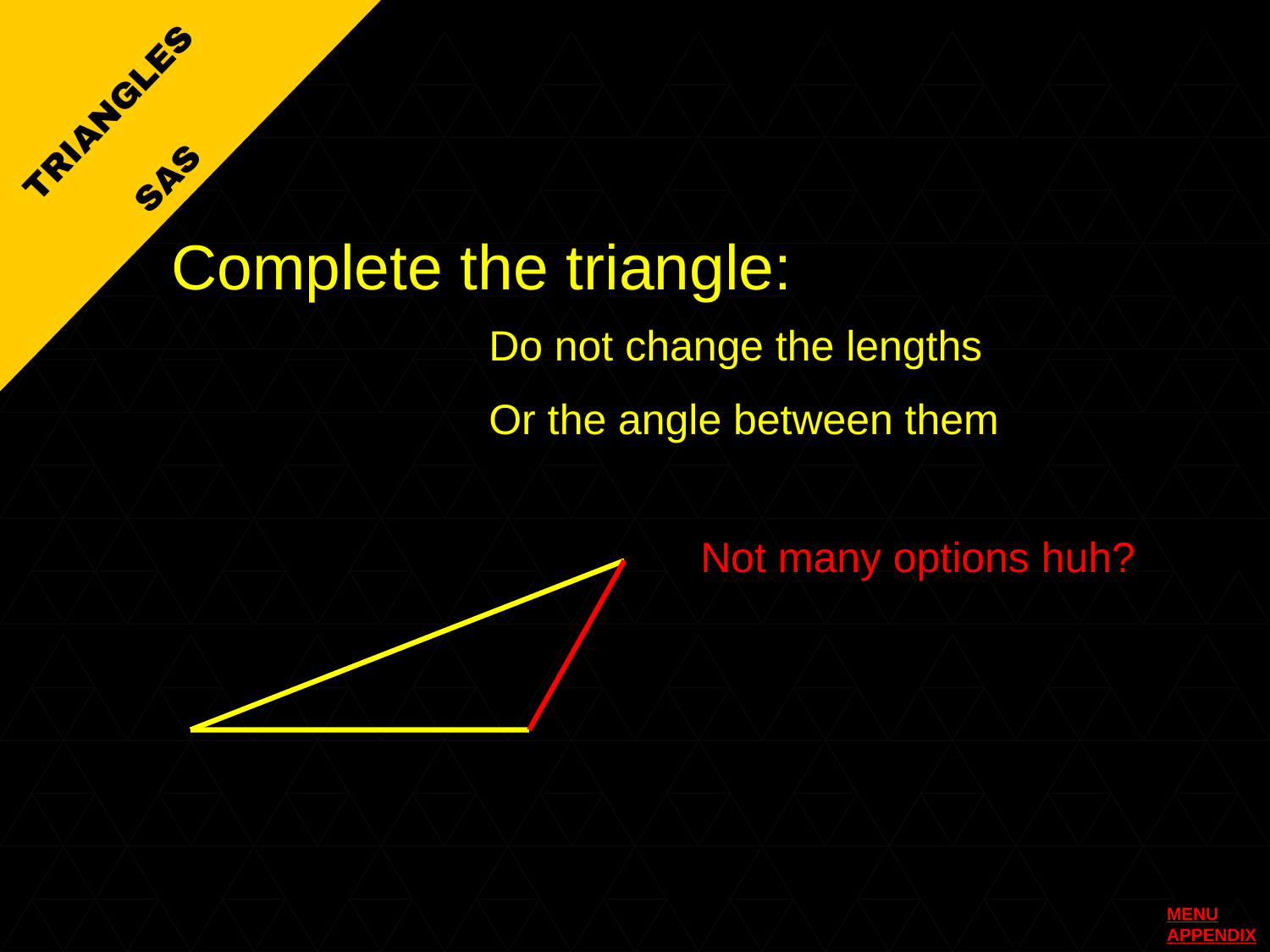

TRIANGLES
SAS
Complete the triangle:
Do not change the lengths
Or the angle between them
Not many options huh?

MENU
APPENDIX